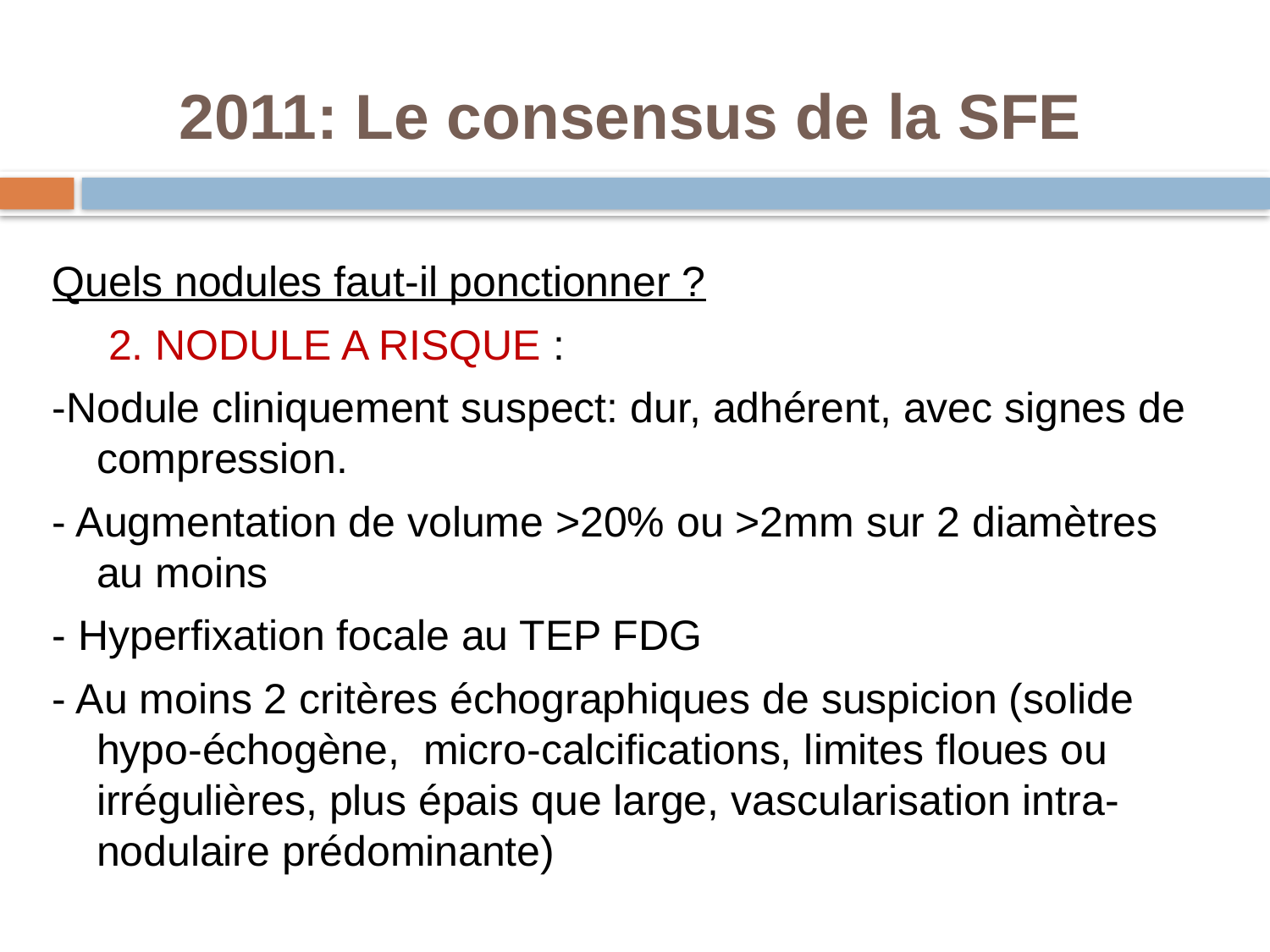

2011: Le consensus de la SFE
Quels nodules faut-il ponctionner ?
	 2. NODULE A RISQUE :
-Nodule cliniquement suspect: dur, adhérent, avec signes de compression.
- Augmentation de volume >20% ou >2mm sur 2 diamètres au moins
- Hyperfixation focale au TEP FDG
- Au moins 2 critères échographiques de suspicion (solide hypo-échogène,  micro-calcifications, limites floues ou irrégulières, plus épais que large, vascularisation intra-nodulaire prédominante)